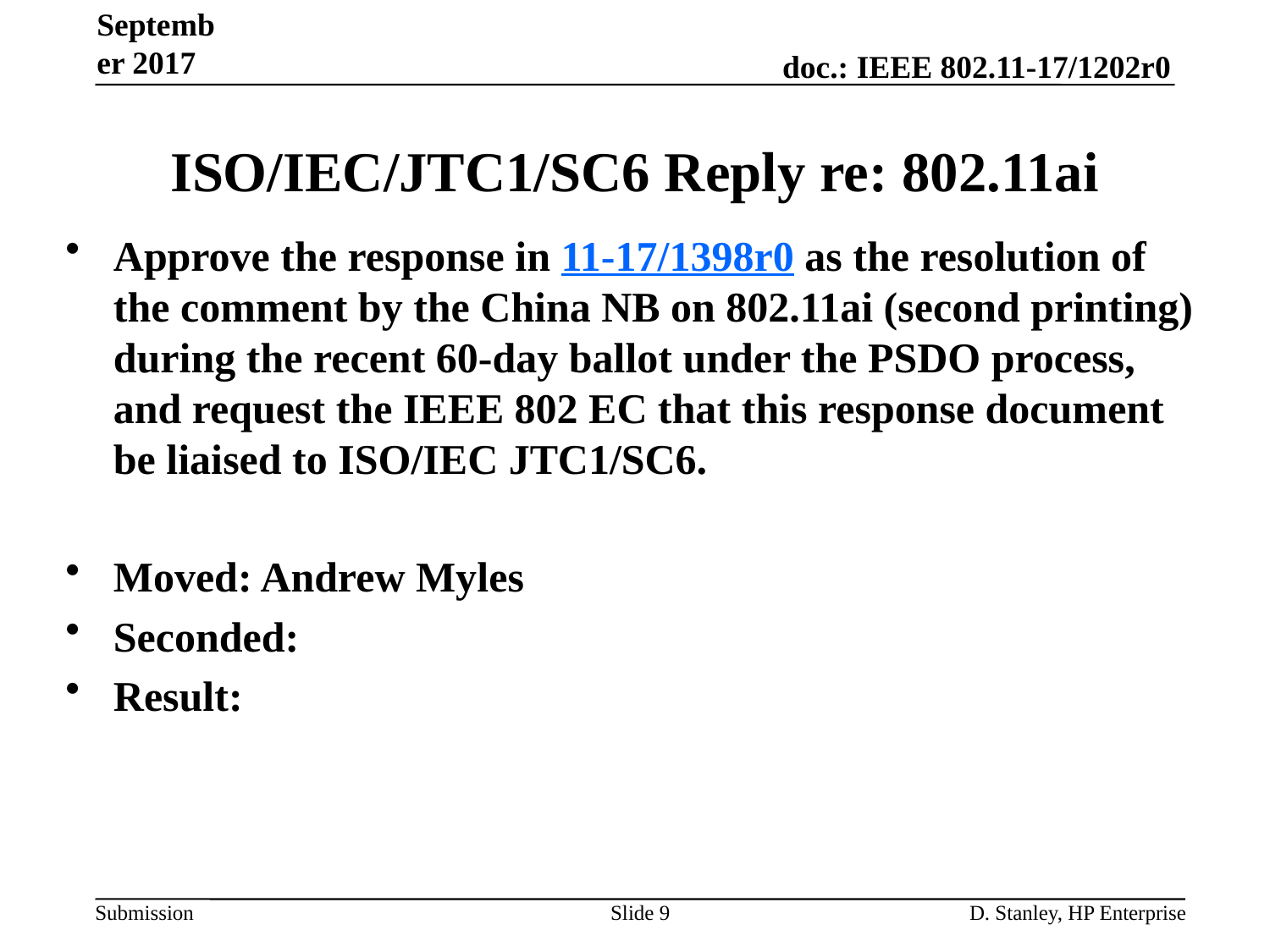

September 2017
# ISO/IEC/JTC1/SC6 Reply re: 802.11ai
Approve the response in 11-17/1398r0 as the resolution of the comment by the China NB on 802.11ai (second printing) during the recent 60-day ballot under the PSDO process, and request the IEEE 802 EC that this response document be liaised to ISO/IEC JTC1/SC6.

Moved: Andrew Myles
Seconded:
Result:

Slide 9
D. Stanley, HP Enterprise